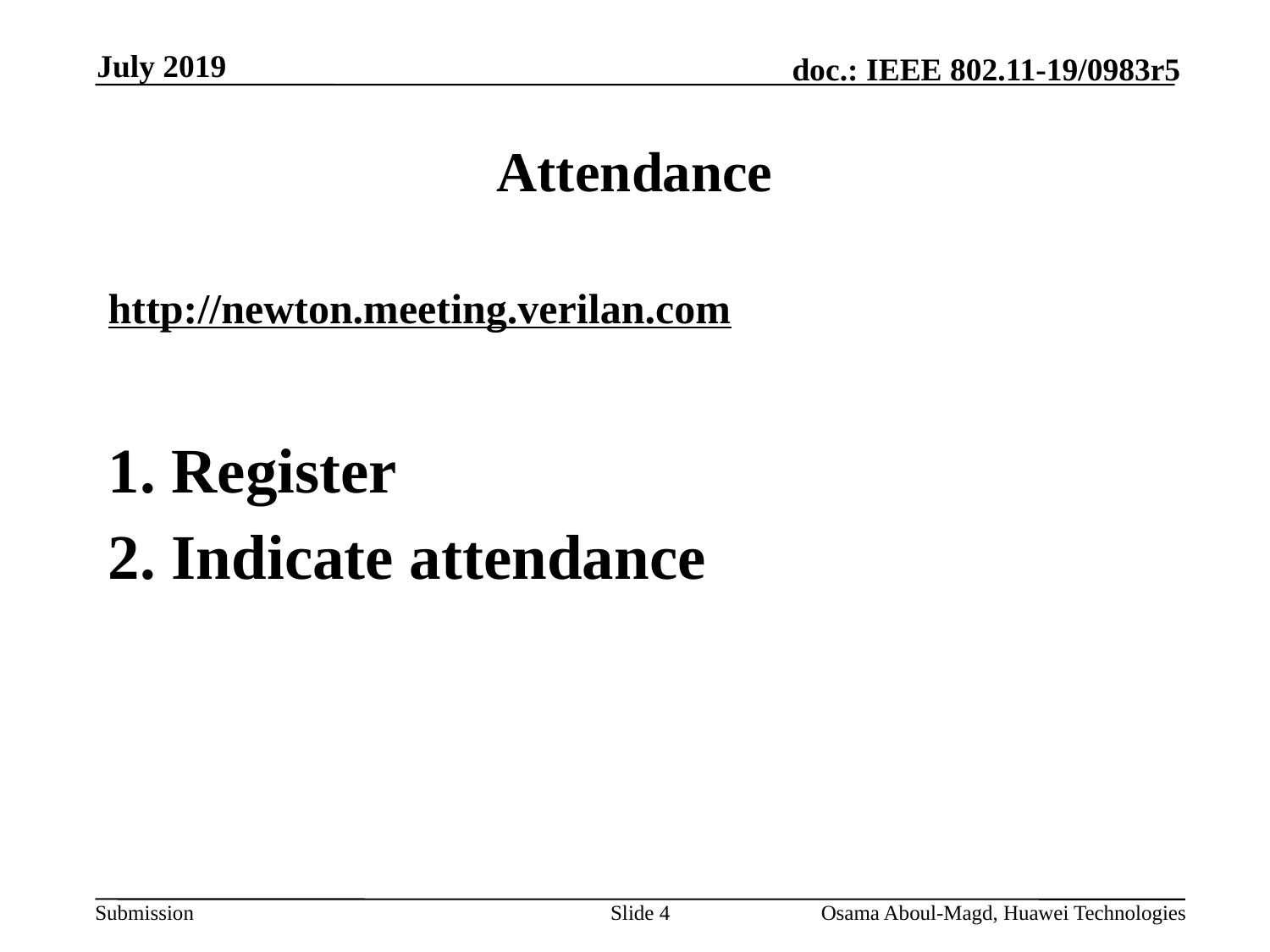

July 2019
# Attendance
http://newton.meeting.verilan.com

Register
Indicate attendance

Slide 4
Osama Aboul-Magd, Huawei Technologies